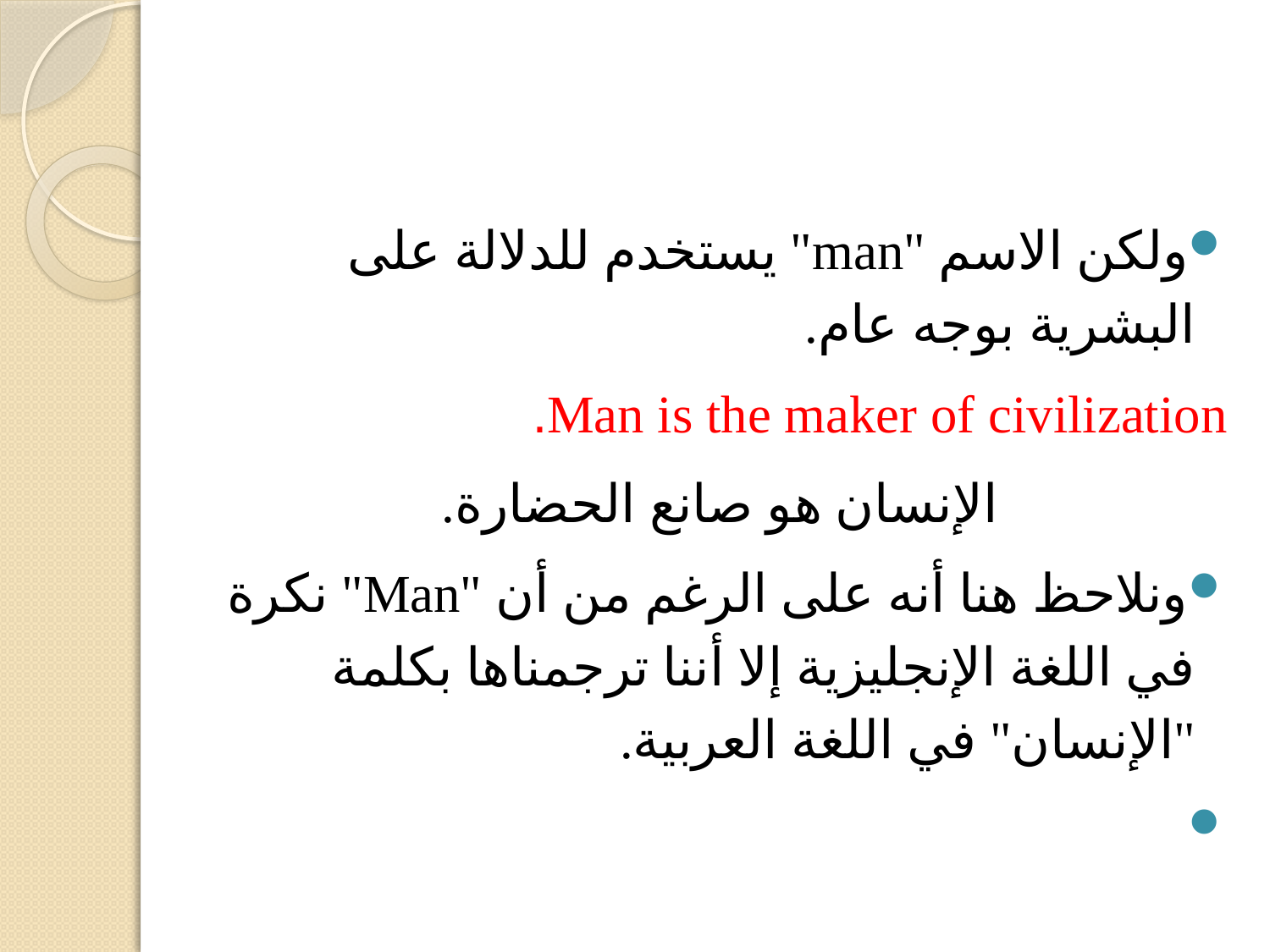

ولكن الاسم "man" يستخدم للدلالة على البشرية بوجه عام.
	Man is the maker of civilization.
الإنسان هو صانع الحضارة.
ونلاحظ هنا أنه على الرغم من أن "Man" نكرة في اللغة الإنجليزية إلا أننا ترجمناها بكلمة "الإنسان" في اللغة العربية.